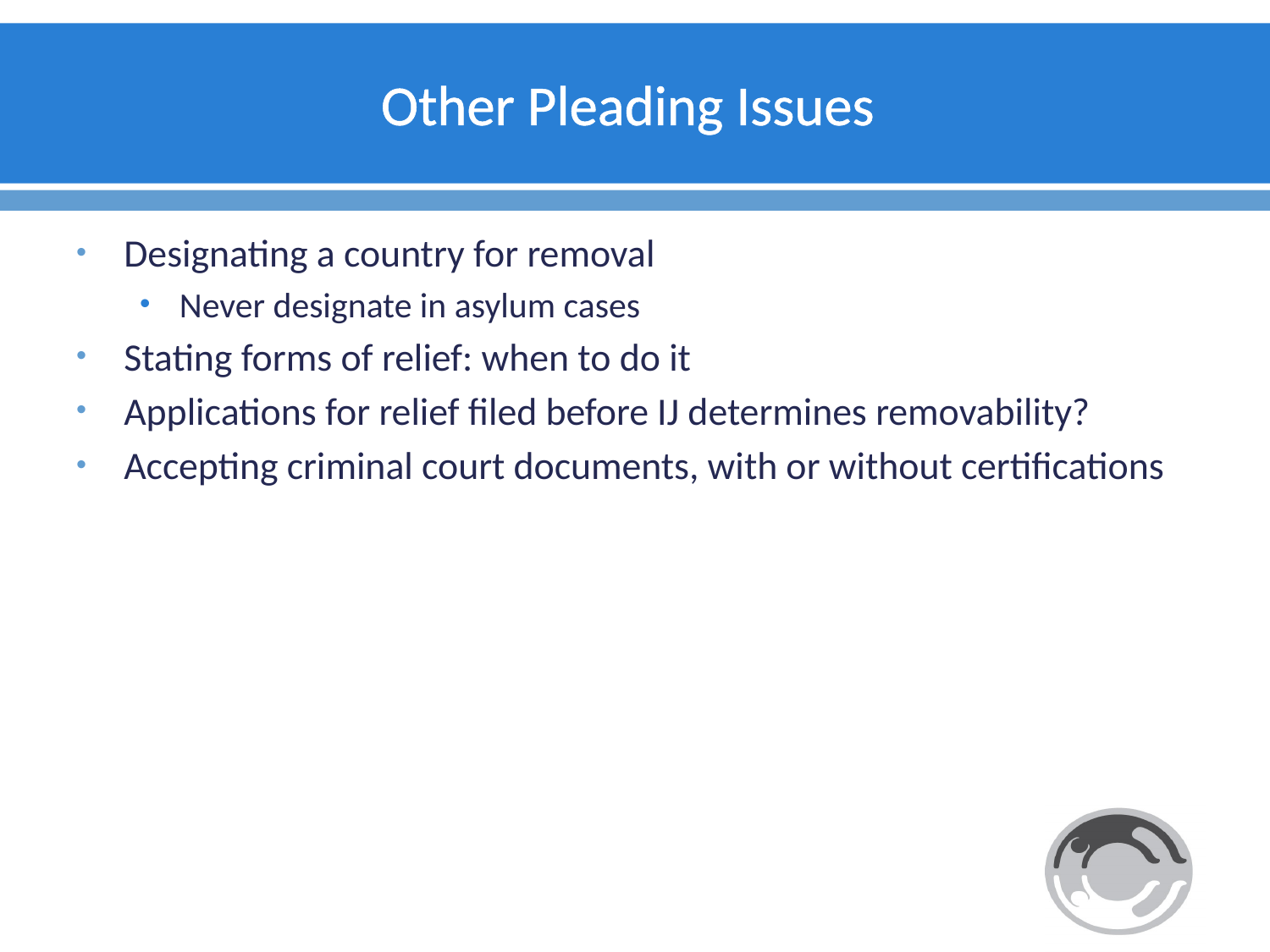

# Other Pleading Issues
Designating a country for removal
Never designate in asylum cases
Stating forms of relief: when to do it
Applications for relief filed before IJ determines removability?
Accepting criminal court documents, with or without certifications